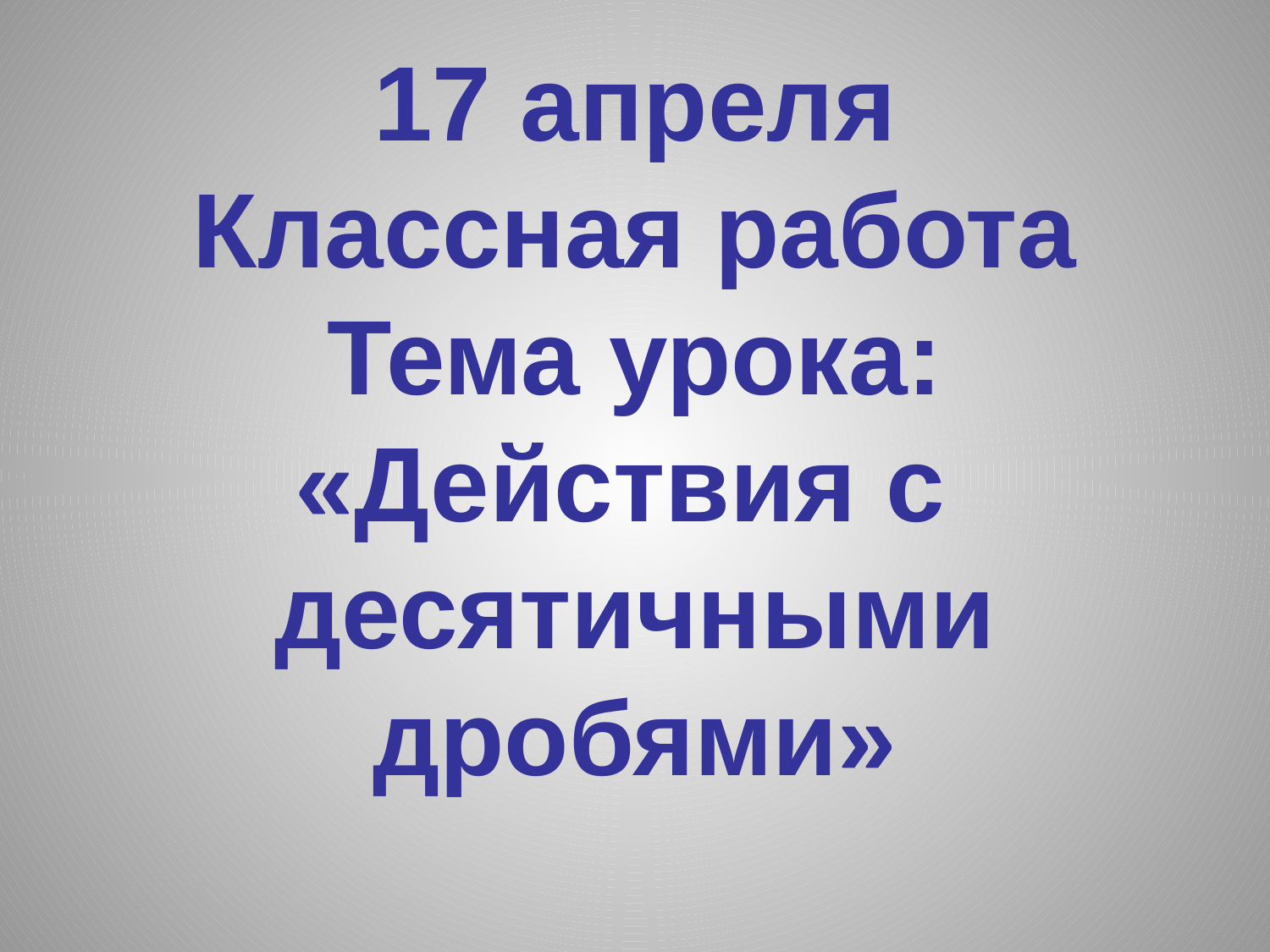

# 17 апреля Классная работа Тема урока: «Действия с десятичными дробями»